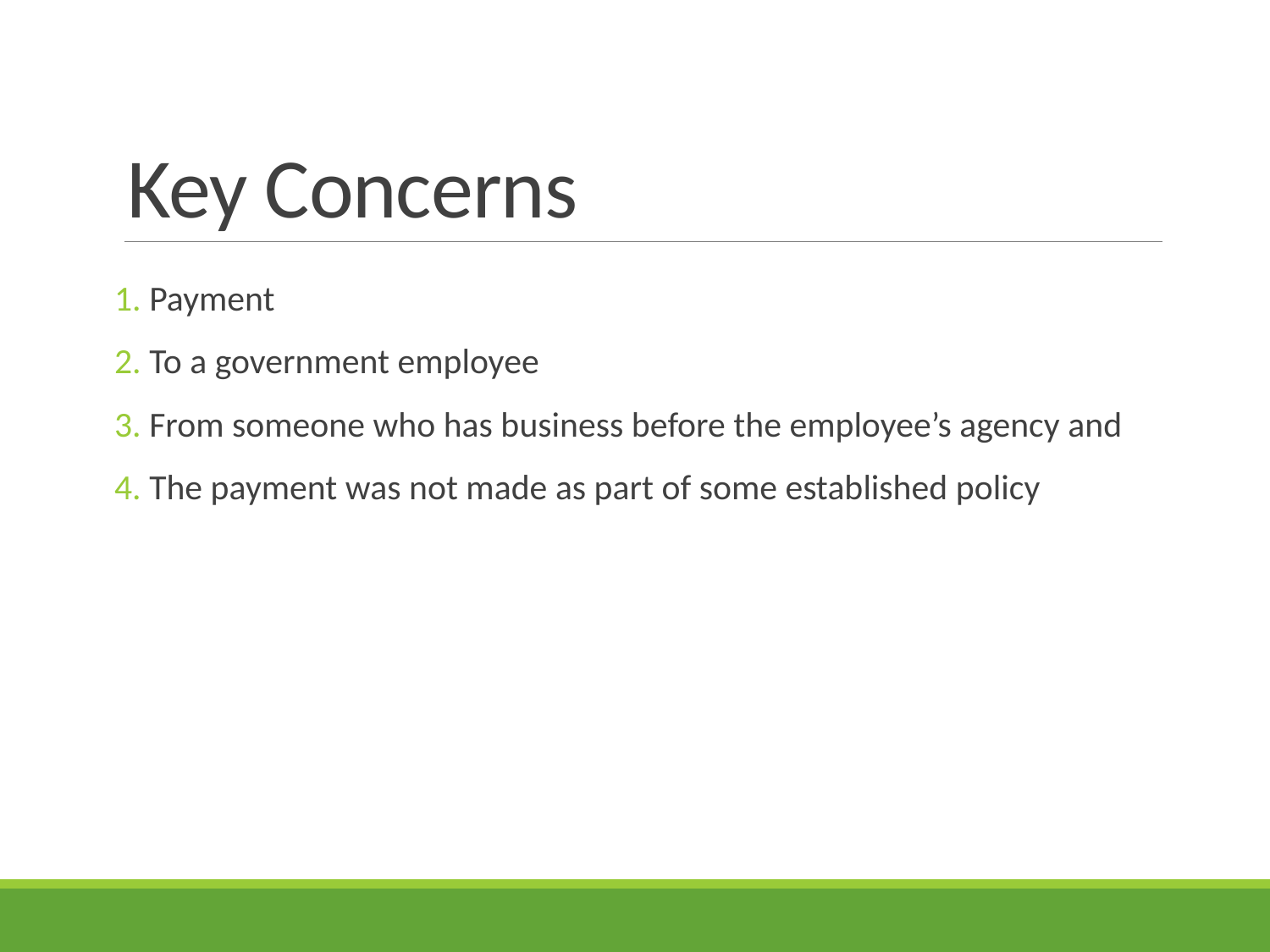

# Key Concerns
 Payment
 To a government employee
 From someone who has business before the employee’s agency and
 The payment was not made as part of some established policy